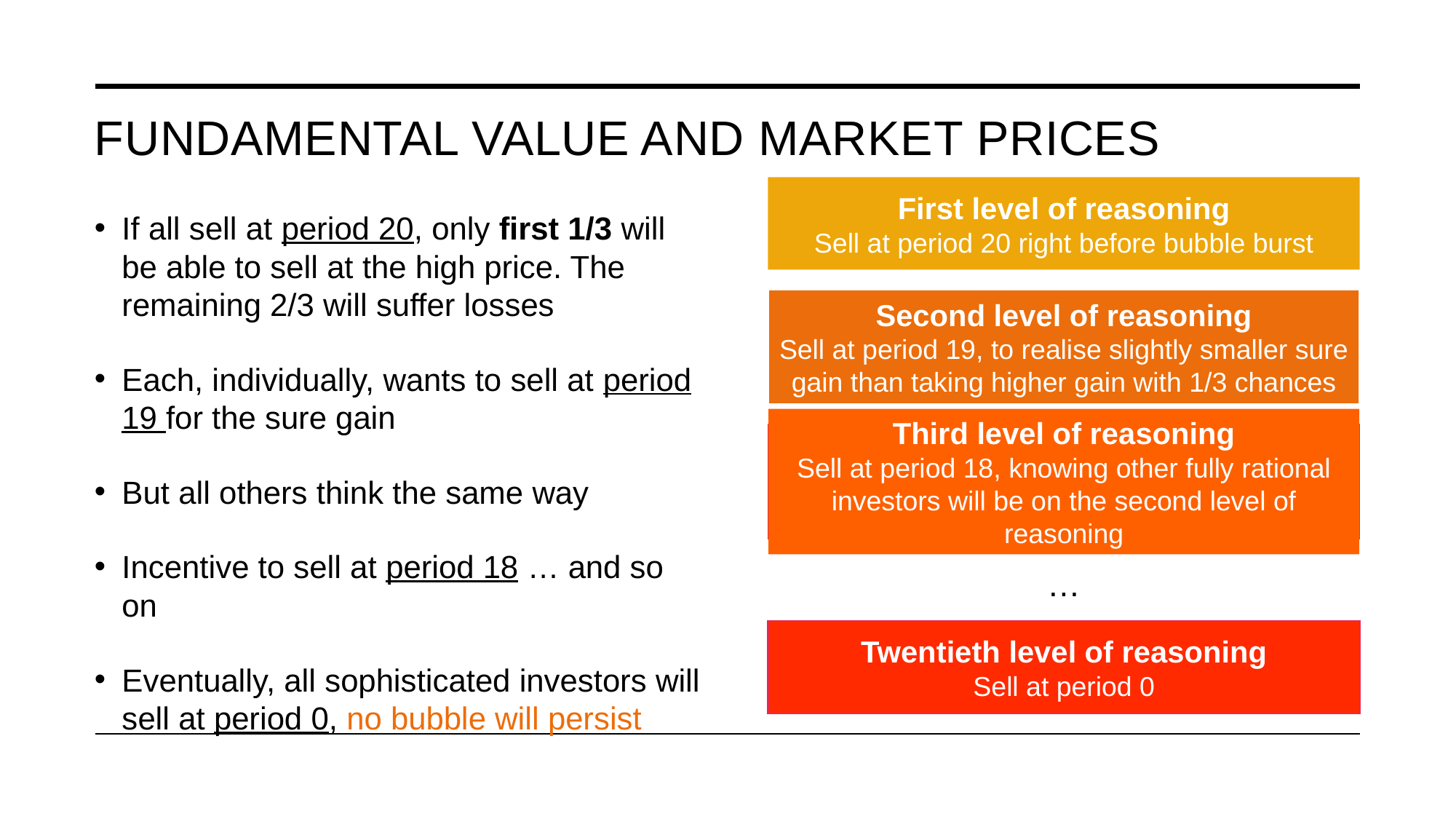

# Fundamental value and market prices

First level of reasoning
Sell at period 20 right before bubble burst

Second level of reasoning
Sell at period 19, to realise slightly smaller sure gain than taking higher gain with 1/3 chances

Third level of reasoning
Sell at period 18, knowing other fully rational investors will be on the second level of reasoning
…

Twentieth level of reasoning
Sell at period 0
If all sell at period 20, only first 1/3 will be able to sell at the high price. The remaining 2/3 will suffer losses
Each, individually, wants to sell at period 19 for the sure gain
But all others think the same way
Incentive to sell at period 18 … and so on
Eventually, all sophisticated investors will sell at period 0, no bubble will persist